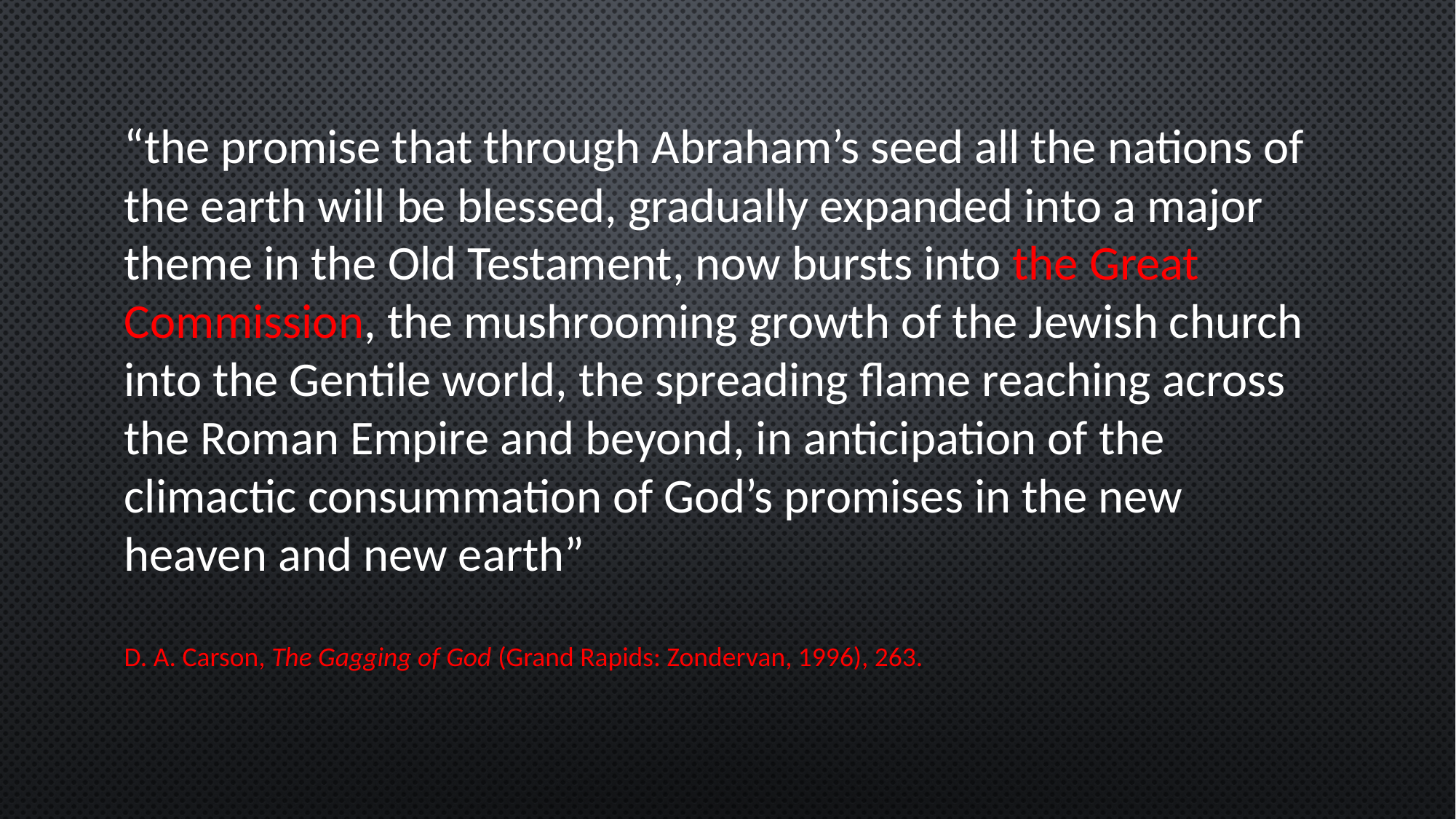

“the promise that through Abraham’s seed all the nations of the earth will be blessed, gradually expanded into a major theme in the Old Testament, now bursts into the Great Commission, the mushrooming growth of the Jewish church into the Gentile world, the spreading flame reaching across the Roman Empire and beyond, in anticipation of the climactic consummation of God’s promises in the new heaven and new earth”

D. A. Carson, The Gagging of God (Grand Rapids: Zondervan, 1996), 263.